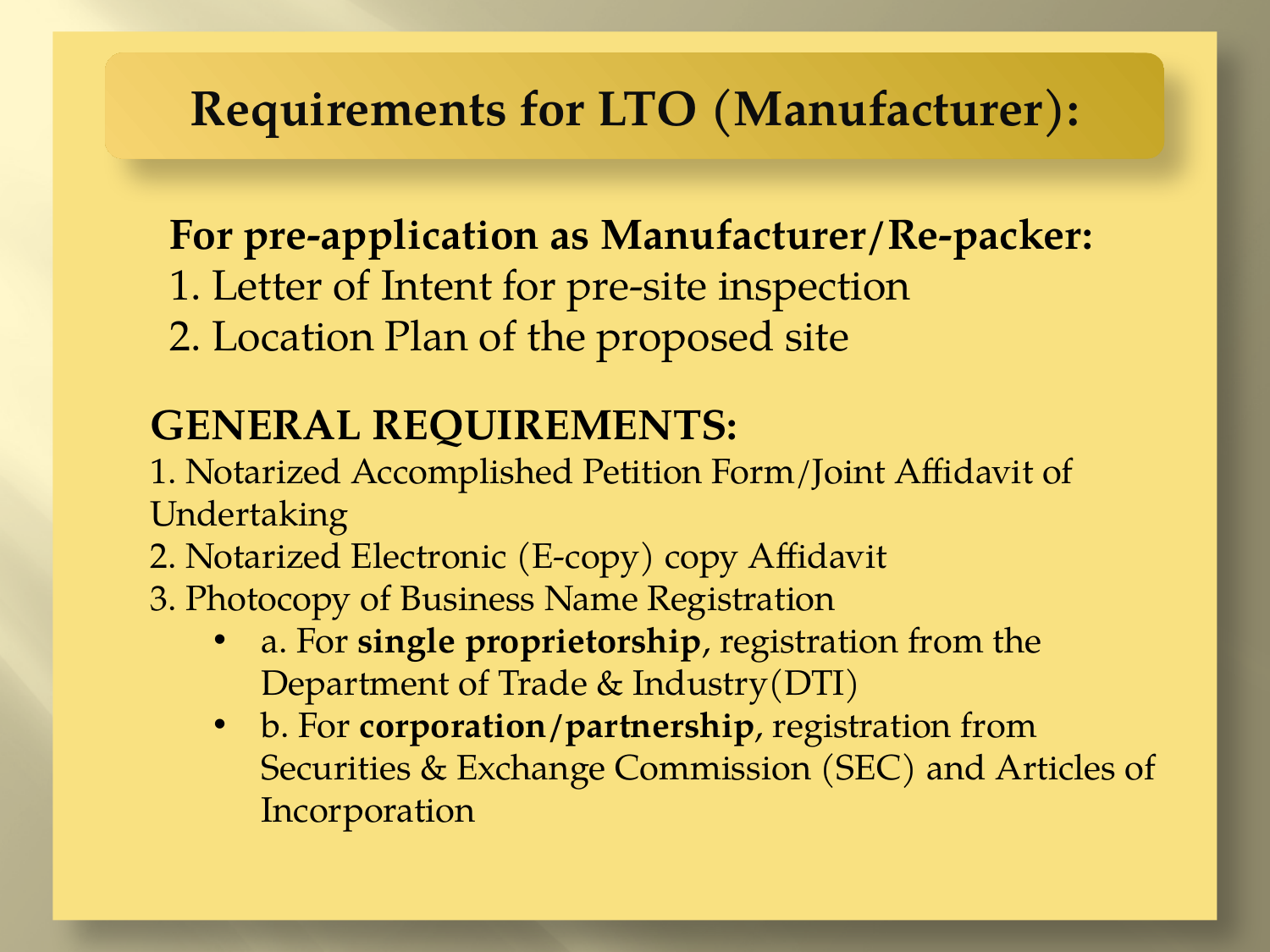

Requirements for LTO (Manufacturer):
For pre-application as Manufacturer/Re-packer:
1. Letter of Intent for pre-site inspection
2. Location Plan of the proposed site
GENERAL REQUIREMENTS:
1. Notarized Accomplished Petition Form/Joint Affidavit of Undertaking
2. Notarized Electronic (E-copy) copy Affidavit
3. Photocopy of Business Name Registration
a. For single proprietorship, registration from the Department of Trade & Industry(DTI)
b. For corporation/partnership, registration from Securities & Exchange Commission (SEC) and Articles of Incorporation